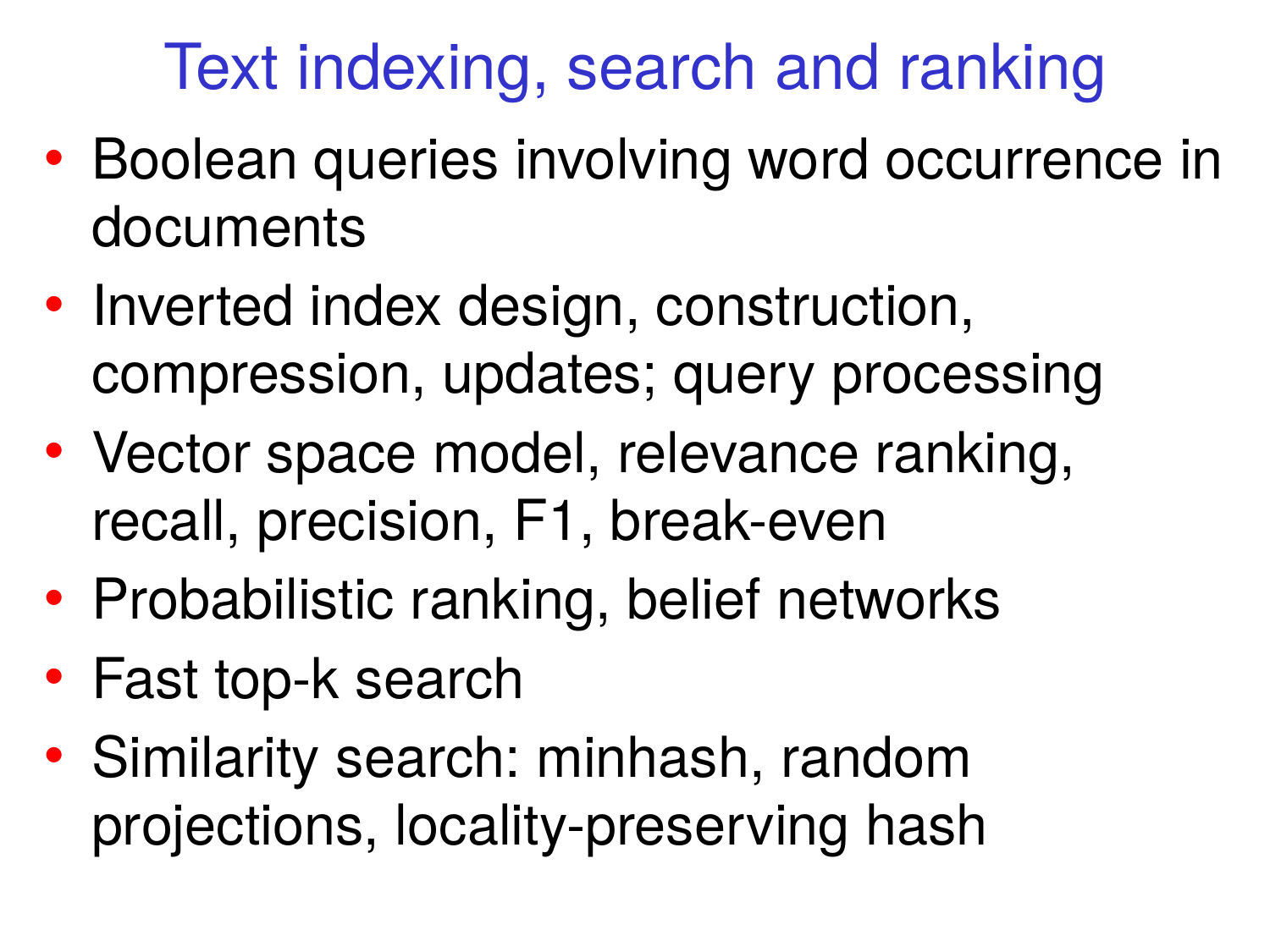

# Text indexing, search and ranking
Boolean queries involving word occurrence in documents
Inverted index design, construction, compression, updates; query processing
Vector space model, relevance ranking, recall, precision, F1, break-even
Probabilistic ranking, belief networks
Fast top-k search
Similarity search: minhash, random projections, locality-preserving hash